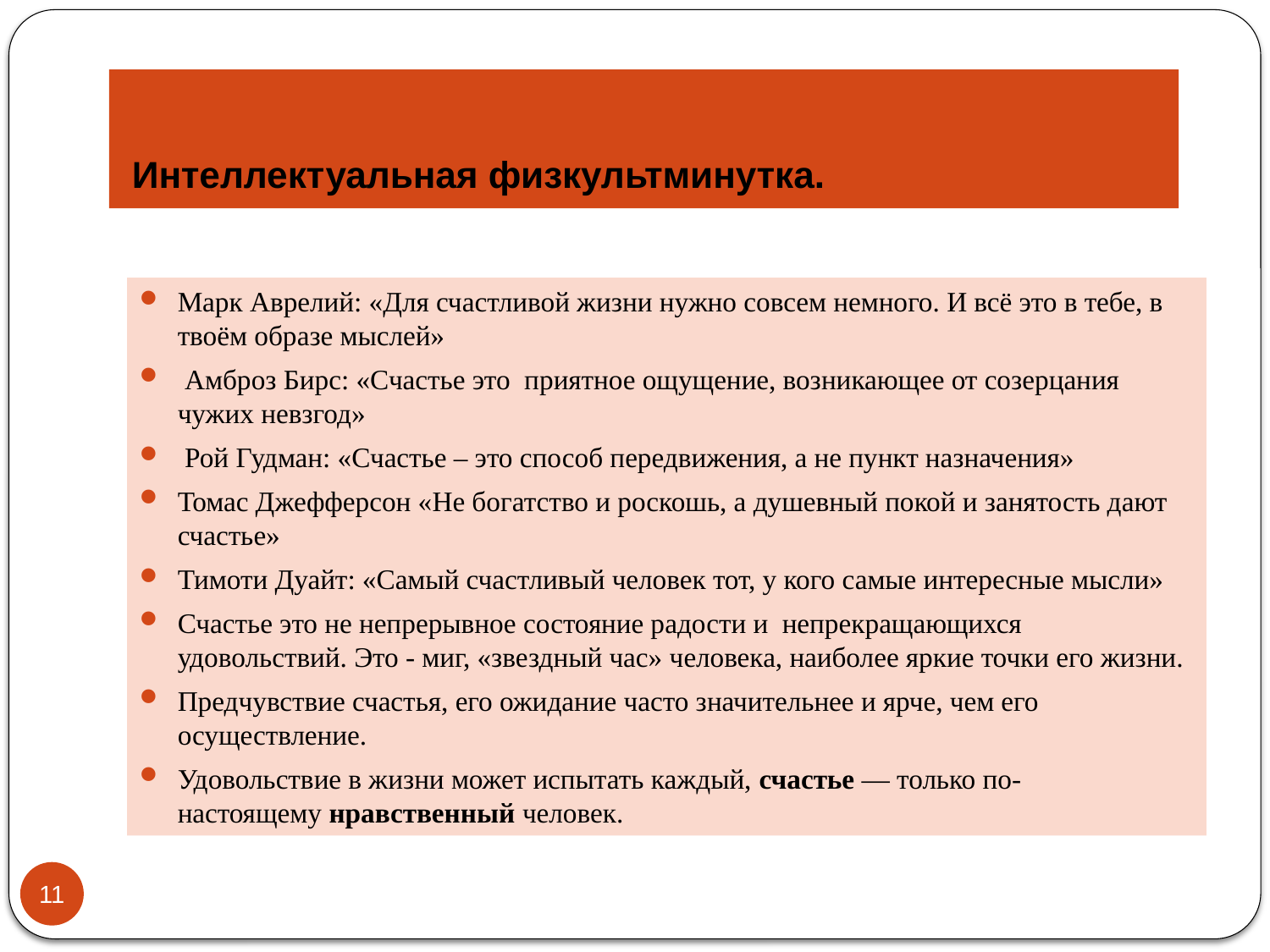

# Интеллектуальная физкультминутка.
Марк Аврелий: «Для счастливой жизни нужно совсем немного. И всё это в тебе, в твоём образе мыслей»
 Амброз Бирс: «Счастье это  приятное ощущение, возникающее от созерцания чужих невзгод»
 Рой Гудман: «Счастье – это способ передвижения, а не пункт назначения»
Томас Джефферсон «Не богатство и роскошь, а душевный покой и занятость дают счастье»
Тимоти Дуайт: «Самый счастливый человек тот, у кого самые интересные мысли»
Счастье это не непрерывное состояние радости и  непрекращающихся удовольствий. Это - миг, «звездный час» человека, наиболее яркие точки его жизни.
Предчувствие счастья, его ожидание часто значительнее и ярче, чем его осуществление.
Удовольствие в жизни может испытать каждый, счастье — только по-настоящему нравственный человек.
11